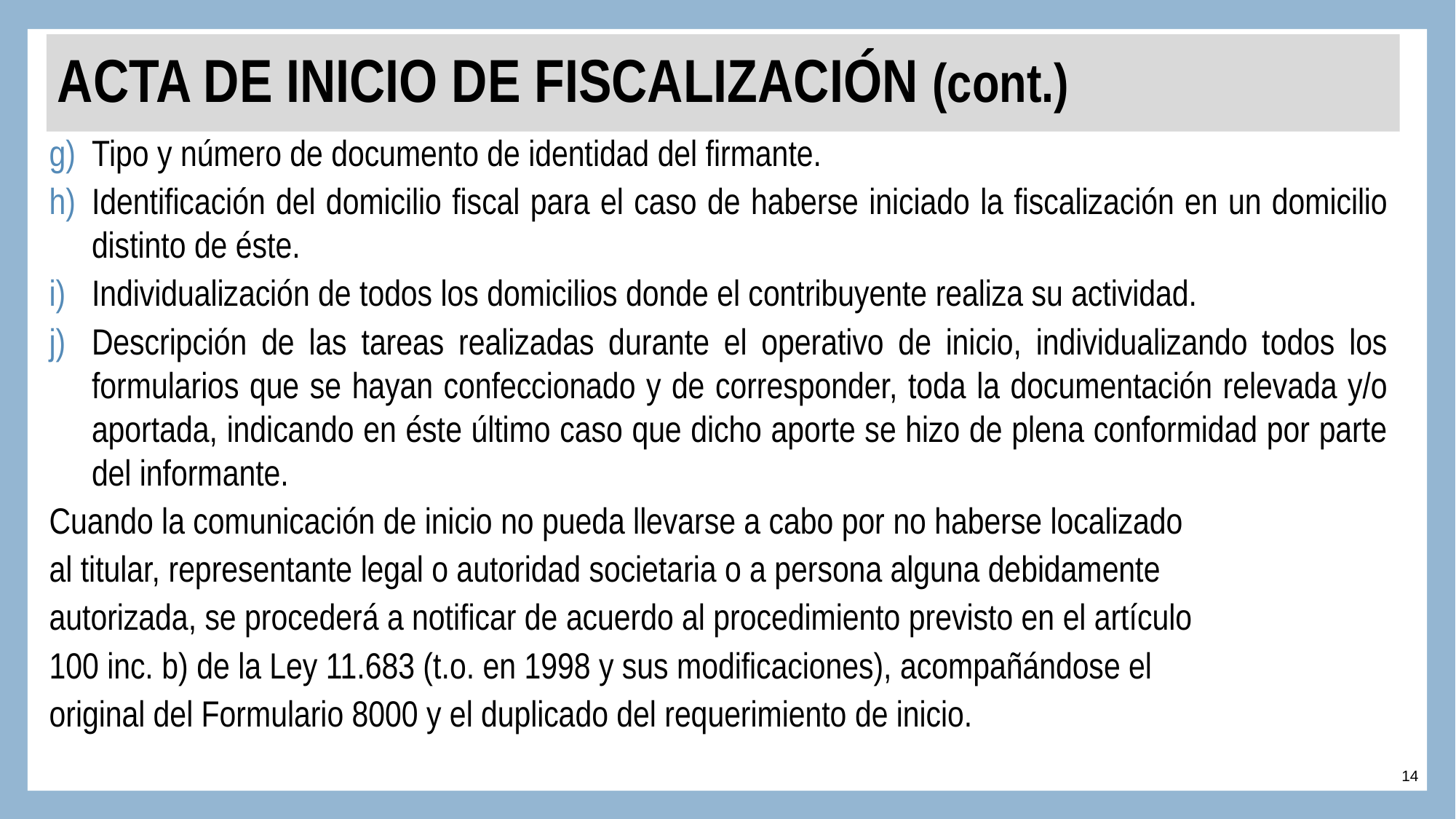

# ACTA DE INICIO DE FISCALIZACIÓN (cont.)
Tipo y número de documento de identidad del firmante.
Identificación del domicilio fiscal para el caso de haberse iniciado la fiscalización en un domicilio distinto de éste.
Individualización de todos los domicilios donde el contribuyente realiza su actividad.
Descripción de las tareas realizadas durante el operativo de inicio, individualizando todos los formularios que se hayan confeccionado y de corresponder, toda la documentación relevada y/o aportada, indicando en éste último caso que dicho aporte se hizo de plena conformidad por parte del informante.
Cuando la comunicación de inicio no pueda llevarse a cabo por no haberse localizado
al titular, representante legal o autoridad societaria o a persona alguna debidamente
autorizada, se procederá a notificar de acuerdo al procedimiento previsto en el artículo
100 inc. b) de la Ley 11.683 (t.o. en 1998 y sus modificaciones), acompañándose el
original del Formulario 8000 y el duplicado del requerimiento de inicio.

14